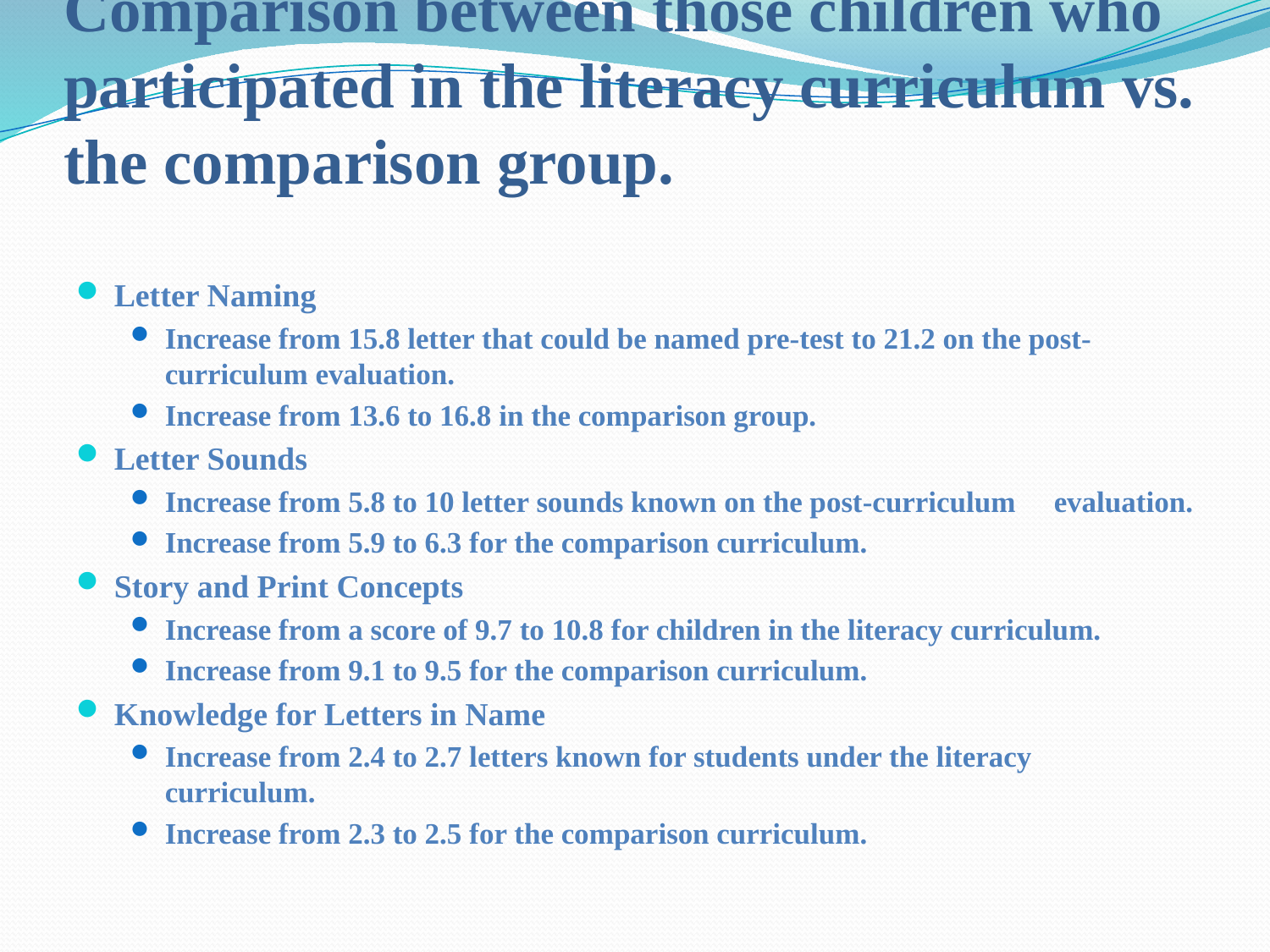

# Comparison between those children who participated in the literacy curriculum vs. the comparison group.
Letter Naming
Increase from 15.8 letter that could be named pre-test to 21.2 on the post-curriculum evaluation.
Increase from 13.6 to 16.8 in the comparison group.
Letter Sounds
Increase from 5.8 to 10 letter sounds known on the post-curriculum 	evaluation.
Increase from 5.9 to 6.3 for the comparison curriculum.
Story and Print Concepts
Increase from a score of 9.7 to 10.8 for children in the literacy curriculum.
Increase from 9.1 to 9.5 for the comparison curriculum.
Knowledge for Letters in Name
Increase from 2.4 to 2.7 letters known for students under the literacy 	curriculum.
Increase from 2.3 to 2.5 for the comparison curriculum.